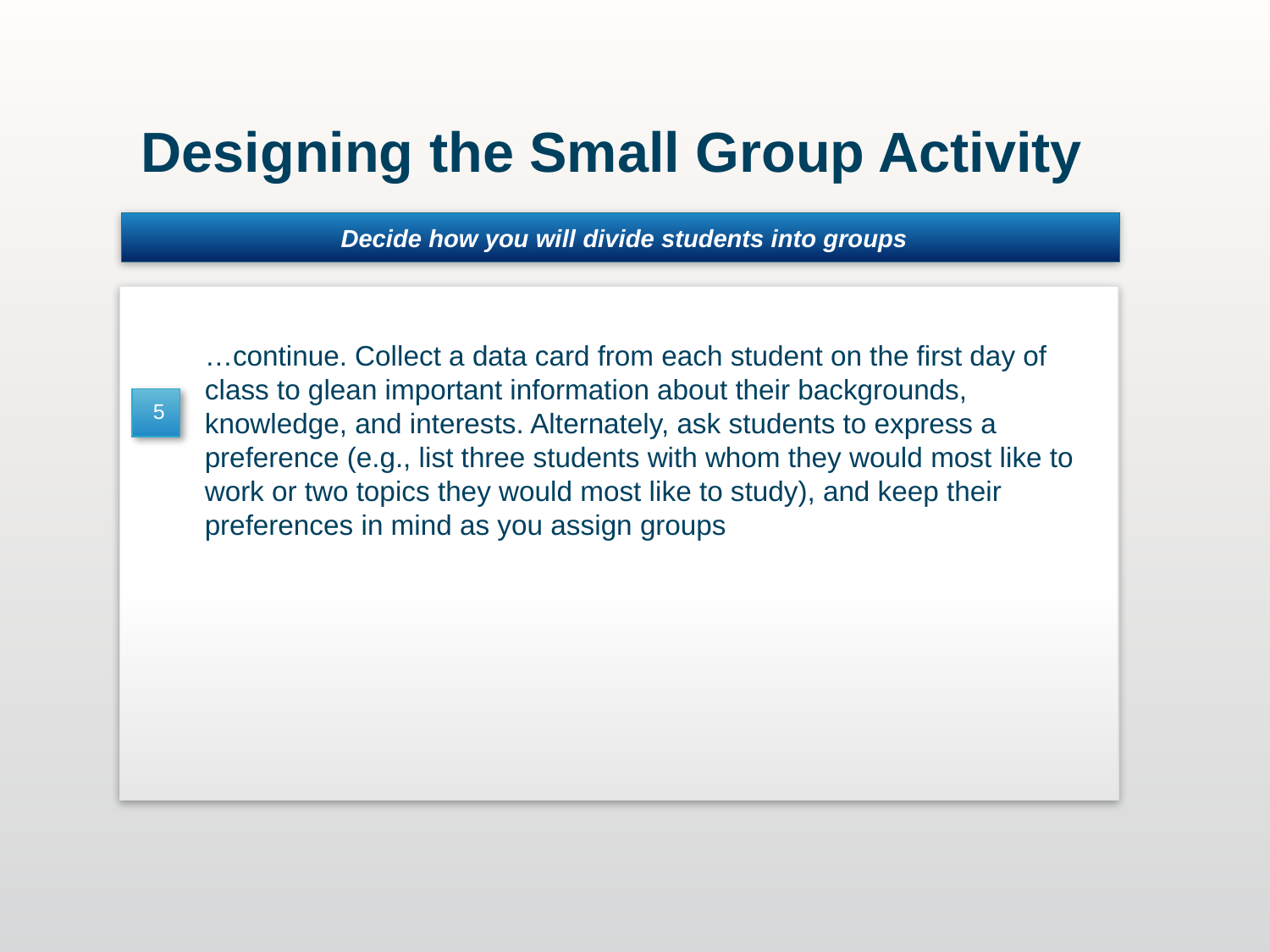

Designing the Small Group Activity
 Decide how you will divide students into groups

Templates
…continue. Collect a data card from each student on the first day of class to glean important information about their backgrounds, knowledge, and interests. Alternately, ask students to express a preference (e.g., list three students with whom they would most like to work or two topics they would most like to study), and keep their preferences in mind as you assign groups

5